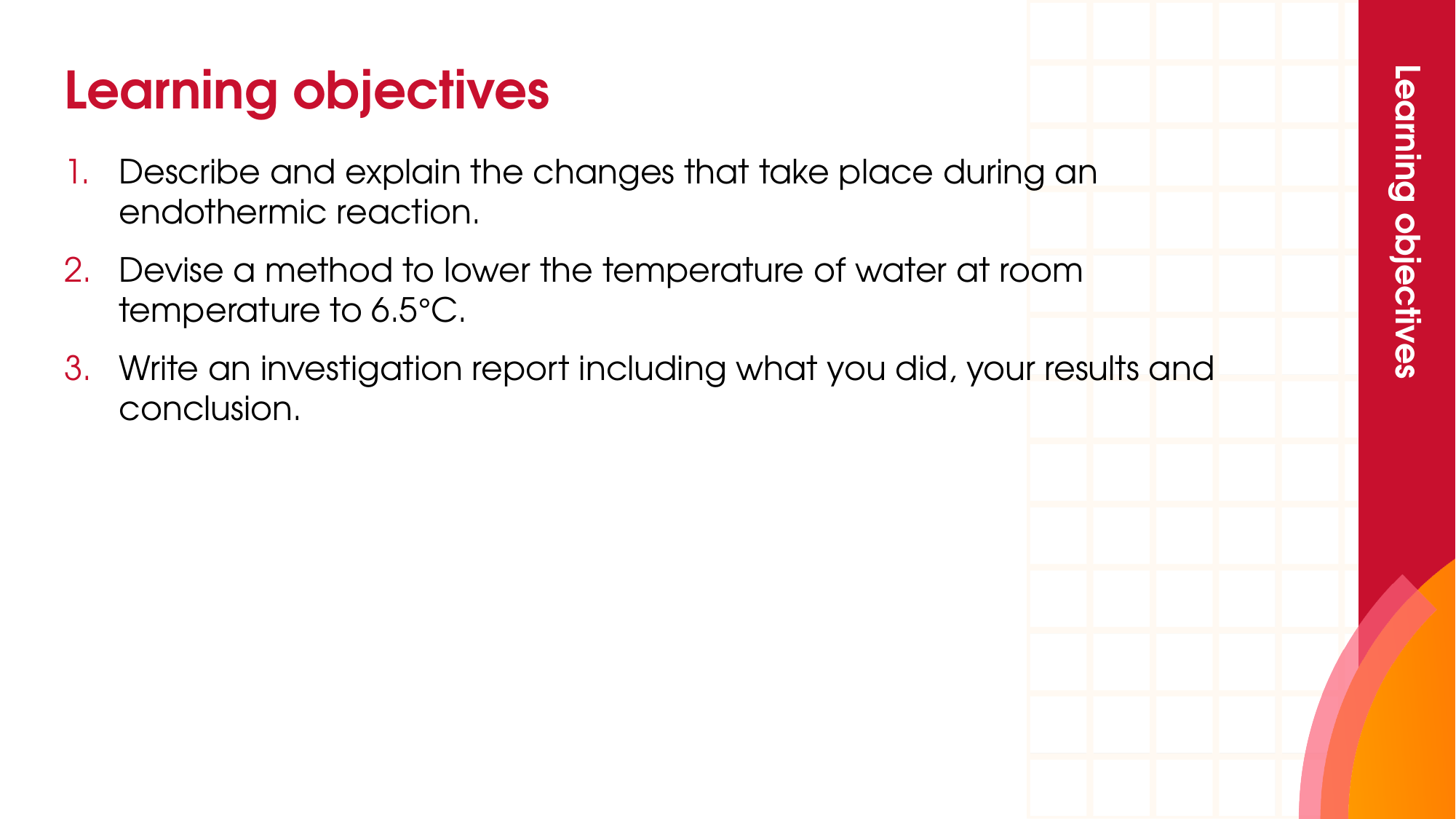

# Learning objectives
Learning objectives
Describe and explain the changes that take place during an endothermic reaction.
Devise a method to lower the temperature of water at room temperature to 6.5°C.
Write an investigation report including what you did, your results and conclusion.